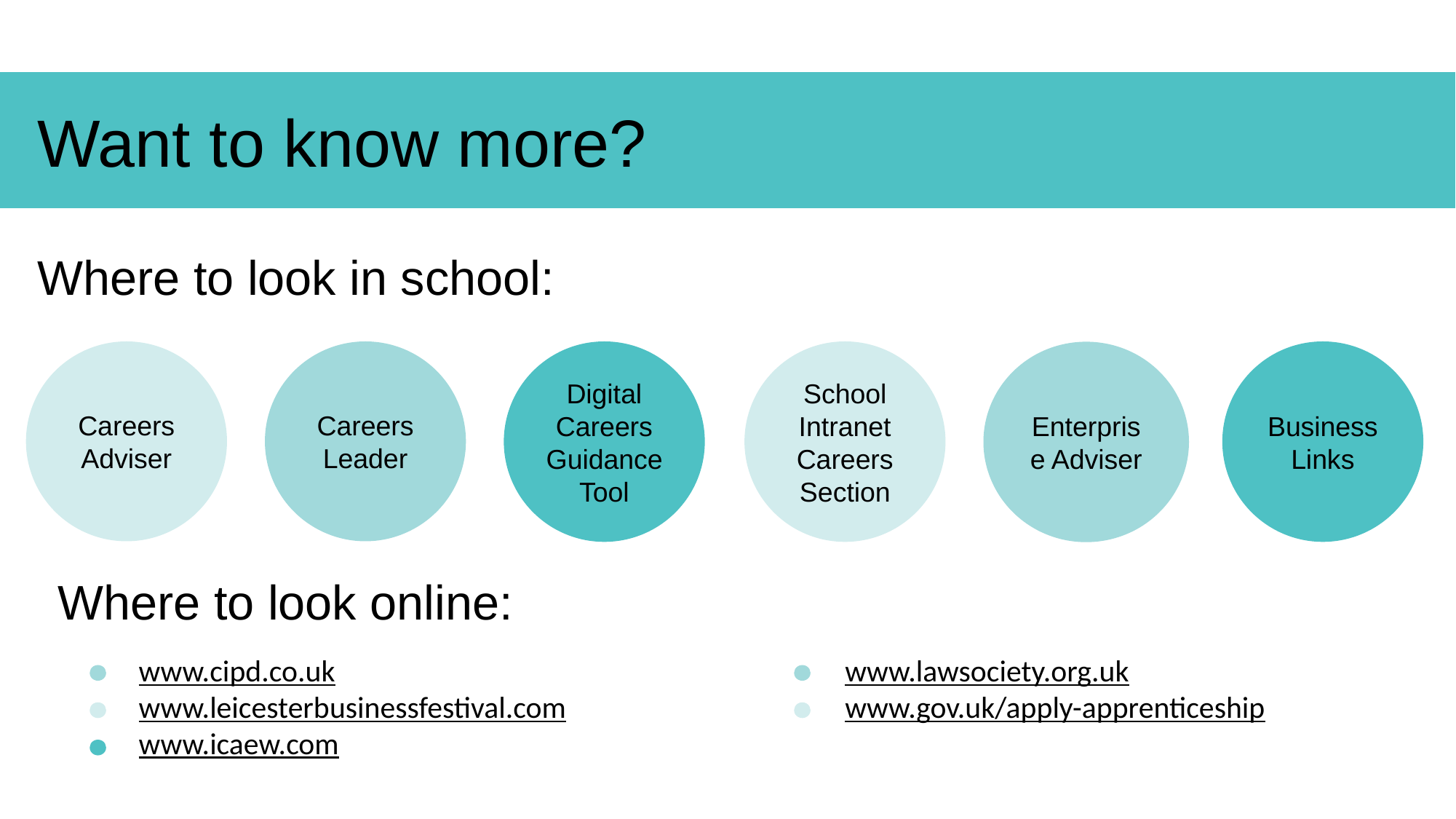

# Want to know more?
Where to look in school:
Careers Adviser
Careers Leader
School Intranet Careers Section
Business Links
Digital Careers Guidance Tool
Enterprise Adviser
Where to look online:
www.cipd.co.uk
www.leicesterbusinessfestival.com
www.icaew.com

www.lawsociety.org.uk
www.gov.uk/apply-apprenticeship